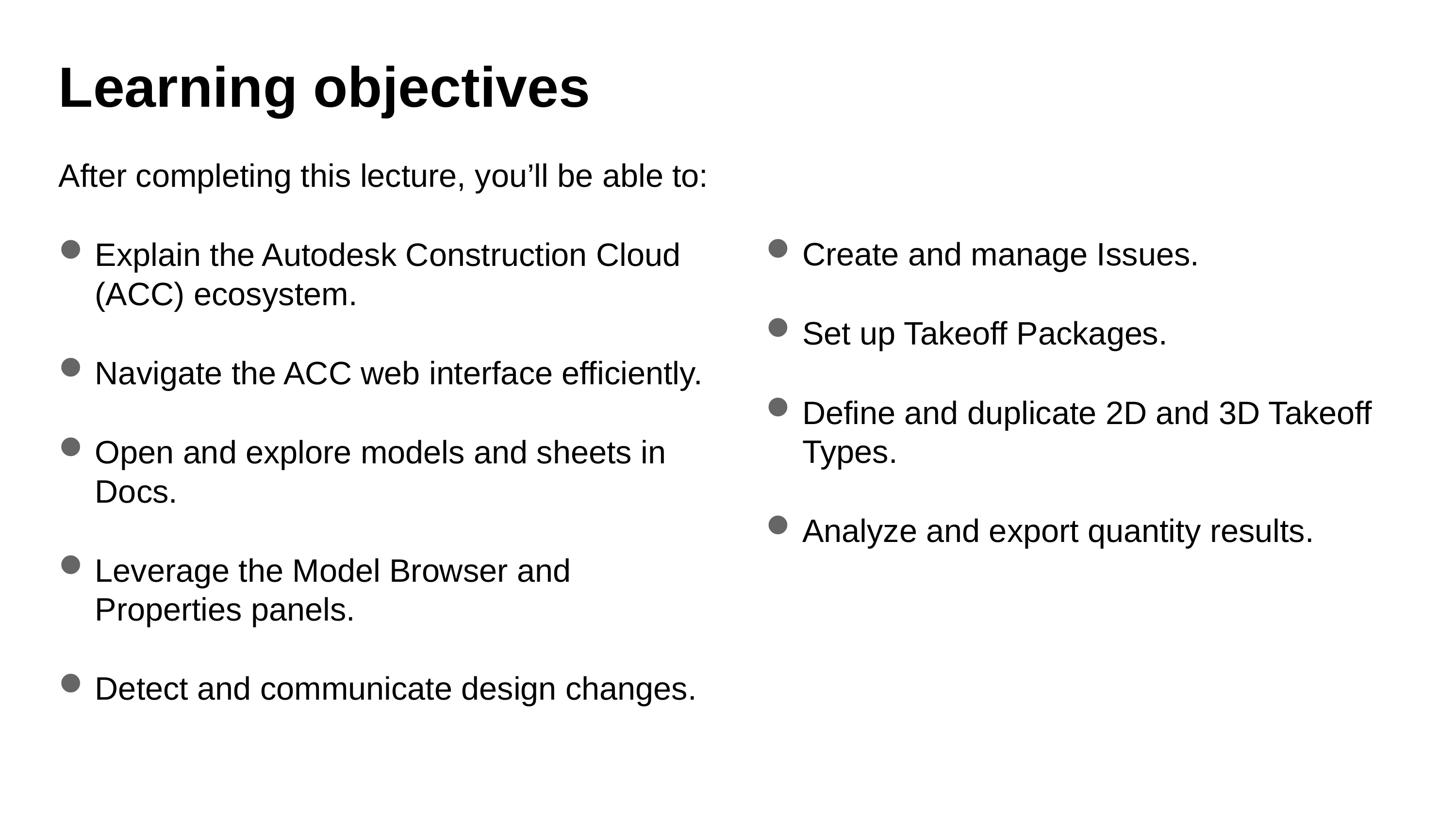

# Learning objectives
After completing this lecture, you’ll be able to:
Explain the Autodesk Construction Cloud (ACC) ecosystem.
Navigate the ACC web interface efficiently.
Open and explore models and sheets in Docs.
Leverage the Model Browser and Properties panels.
Detect and communicate design changes.

Create and manage Issues.
Set up Takeoff Packages.
Define and duplicate 2D and 3D Takeoff Types.
Analyze and export quantity results.